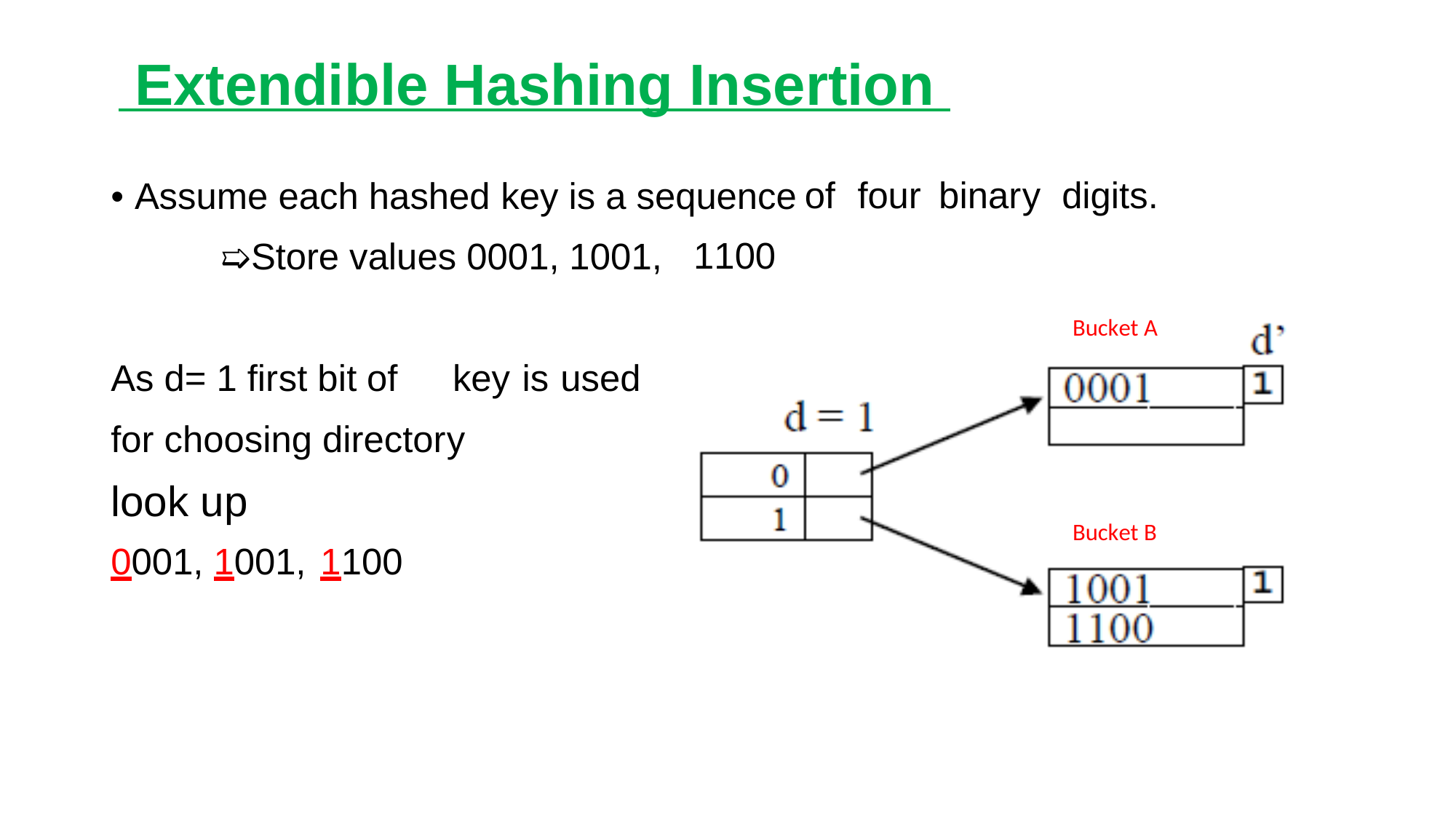

Extendible Hashing Insertion

• Assume each hashed key is a sequence
of
four
binary
digits.
➯Store values 0001, 1001,
1100

Bucket A
As d= 1 first bit of
key
is
used
for choosing directory
look up
Bucket B
0001, 1001,
1100